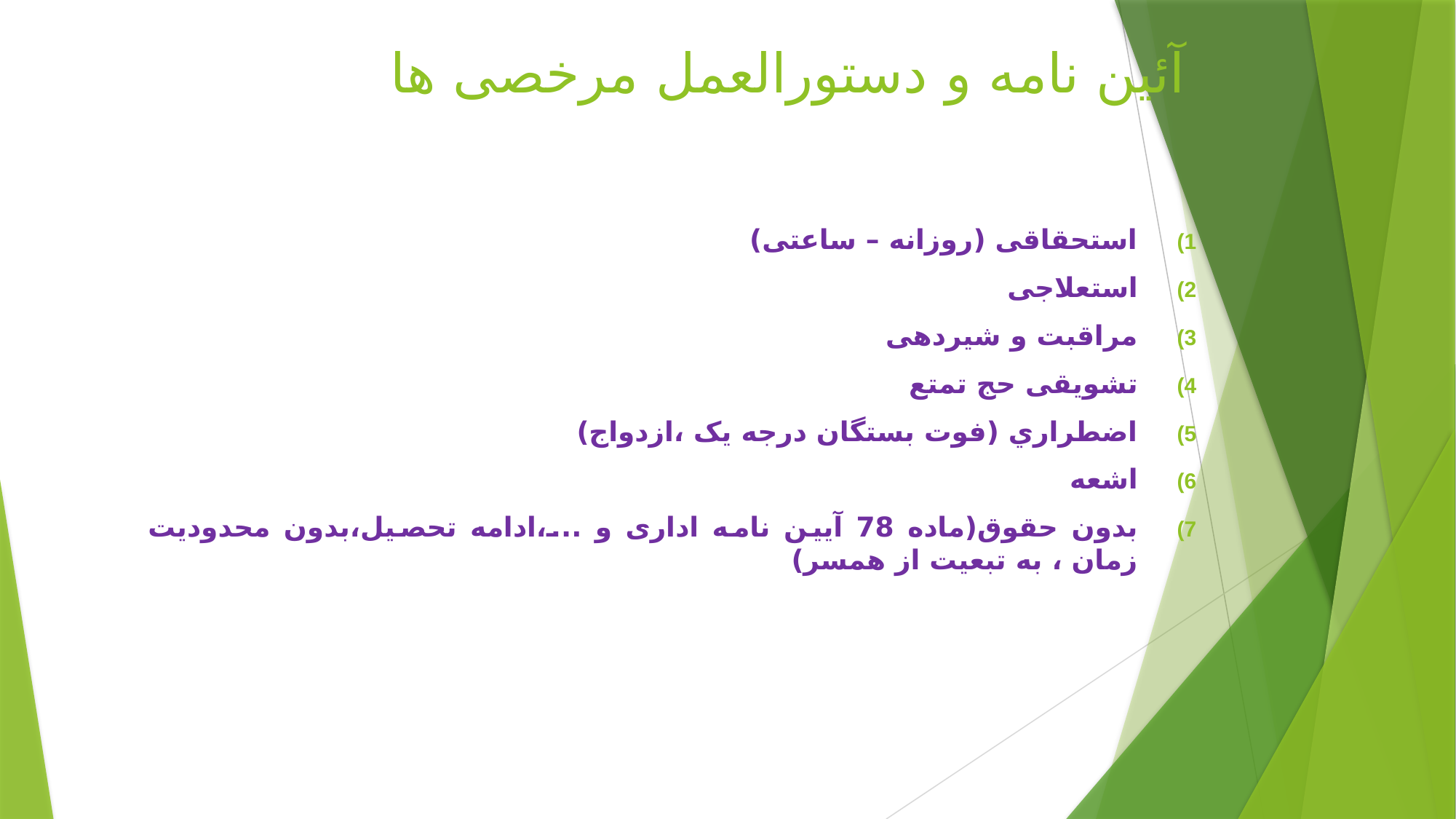

# آئین نامه و دستورالعمل مرخصی ها

استحقاقی (روزانه – ساعتی)
استعلاجی
مراقبت و شیردهی
تشویقی حج تمتع
اضطراري (فوت بستگان درجه یک ،ازدواج)
اشعه
بدون حقوق(ماده 78 آیین نامه اداری و ...،ادامه تحصیل،بدون محدودیت زمان ، به تبعیت از همسر)